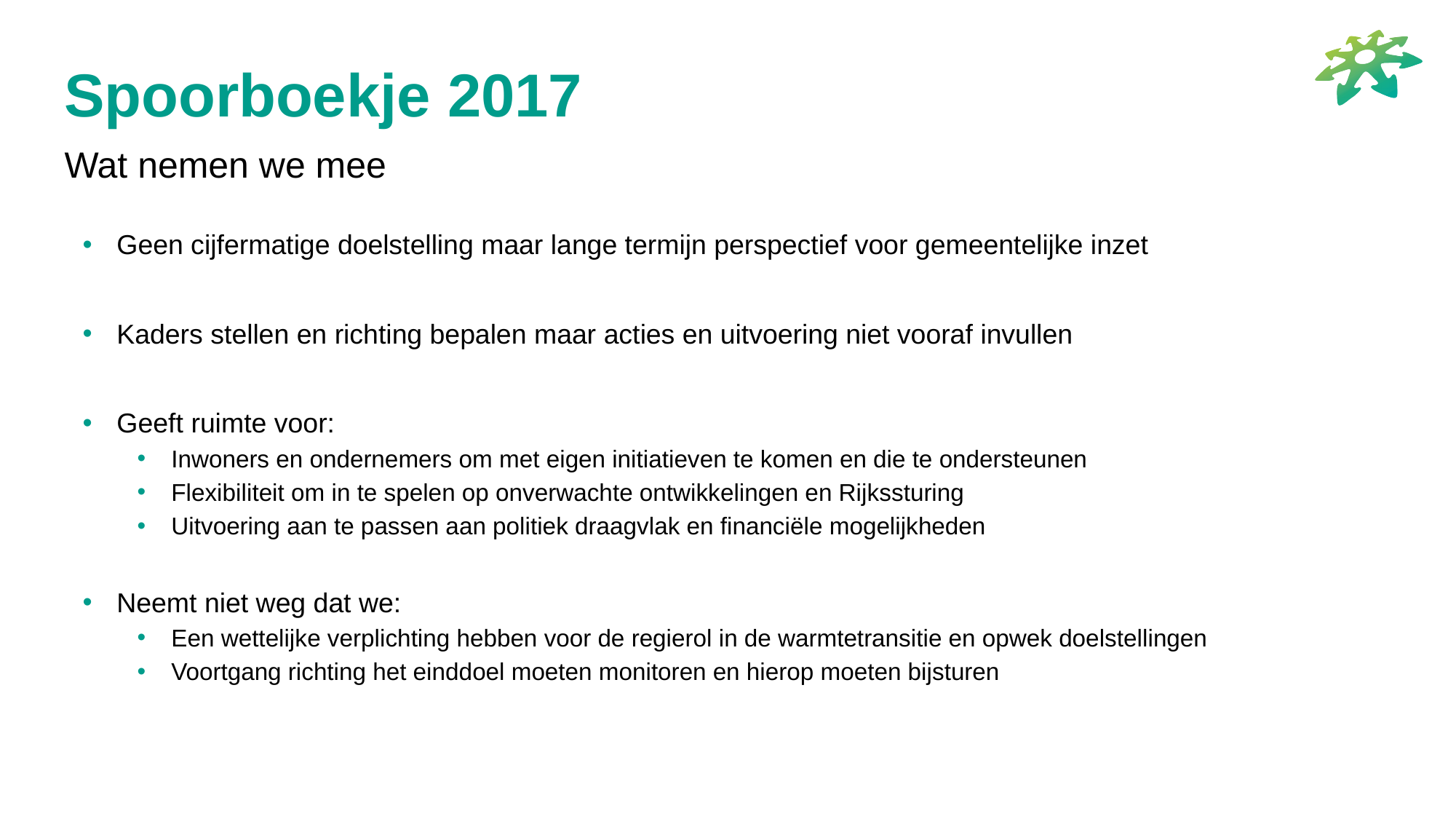

# Spoorboekje 2017
Wat nemen we mee
Geen cijfermatige doelstelling maar lange termijn perspectief voor gemeentelijke inzet

Kaders stellen en richting bepalen maar acties en uitvoering niet vooraf invullen

Geeft ruimte voor:
Inwoners en ondernemers om met eigen initiatieven te komen en die te ondersteunen
Flexibiliteit om in te spelen op onverwachte ontwikkelingen en Rijkssturing
Uitvoering aan te passen aan politiek draagvlak en financiële mogelijkheden

Neemt niet weg dat we:
Een wettelijke verplichting hebben voor de regierol in de warmtetransitie en opwek doelstellingen
Voortgang richting het einddoel moeten monitoren en hierop moeten bijsturen